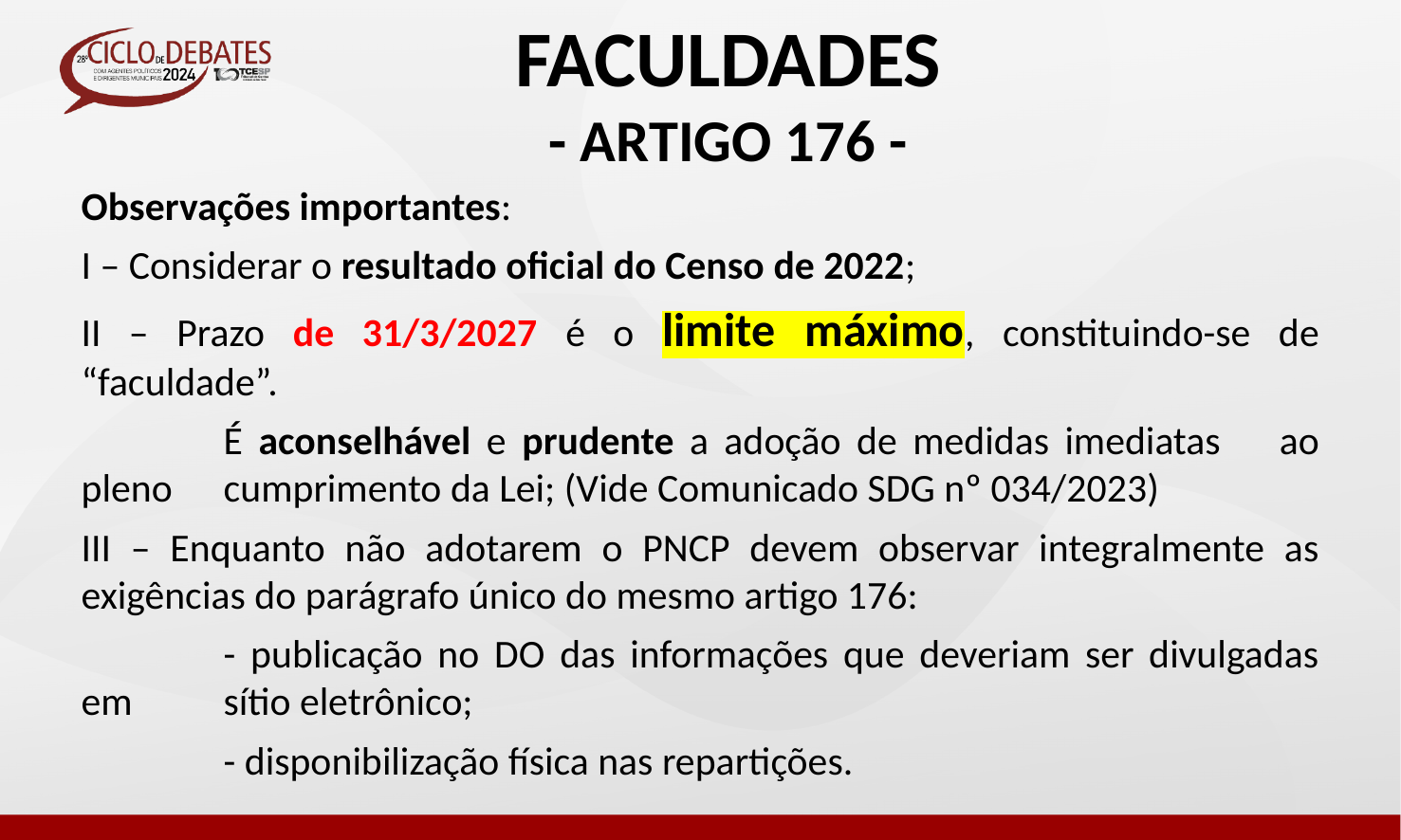

FACULDADES
- ARTIGO 176 -
Observações importantes:
I – Considerar o resultado oficial do Censo de 2022;
II – Prazo de 31/3/2027 é o limite máximo, constituindo-se de “faculdade”.
	É aconselhável e prudente a adoção de medidas imediatas 	ao pleno 	cumprimento da Lei; (Vide Comunicado SDG nº 034/2023)
III – Enquanto não adotarem o PNCP devem observar integralmente as exigências do parágrafo único do mesmo artigo 176:
	- publicação no DO das informações que deveriam ser divulgadas em 	sítio eletrônico;
	- disponibilização física nas repartições.